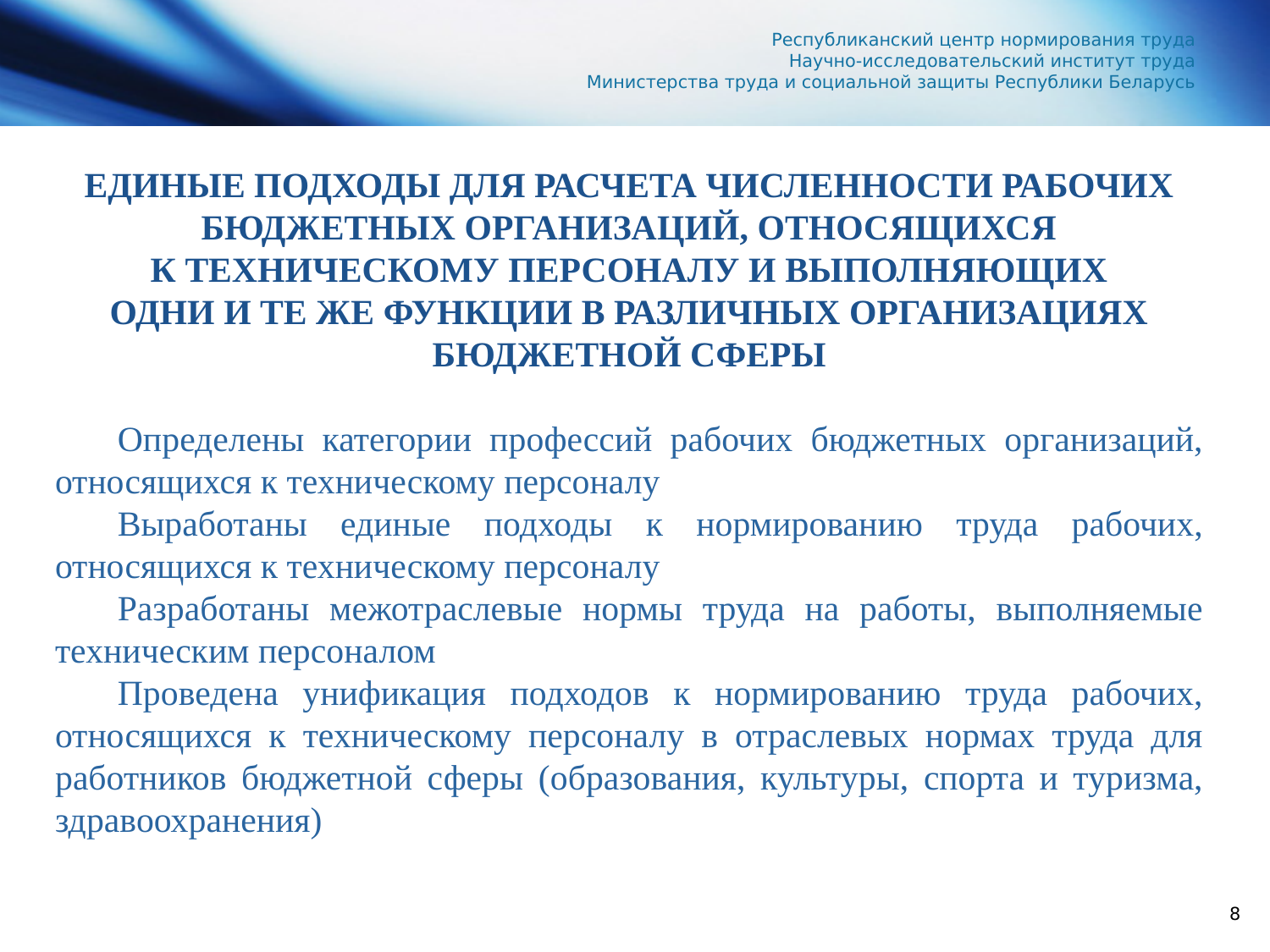

# Республиканский центр нормирования труда Научно-исследовательский институт труда Министерства труда и социальной защиты Республики Беларусь
ЕДИНЫЕ ПОДХОДЫ ДЛЯ РАСЧЕТА ЧИСЛЕННОСТИ РАБОЧИХ БЮДЖЕТНЫХ ОРГАНИЗАЦИЙ, ОТНОСЯЩИХСЯ
К ТЕХНИЧЕСКОМУ ПЕРСОНАЛУ И ВЫПОЛНЯЮЩИХ
ОДНИ И ТЕ ЖЕ ФУНКЦИИ В РАЗЛИЧНЫХ ОРГАНИЗАЦИЯХ БЮДЖЕТНОЙ СФЕРЫ
Определены категории профессий рабочих бюджетных организаций, относящихся к техническому персоналу
Выработаны единые подходы к нормированию труда рабочих, относящихся к техническому персоналу
Разработаны межотраслевые нормы труда на работы, выполняемые техническим персоналом
Проведена унификация подходов к нормированию труда рабочих, относящихся к техническому персоналу в отраслевых нормах труда для работников бюджетной сферы (образования, культуры, спорта и туризма, здравоохранения)

8